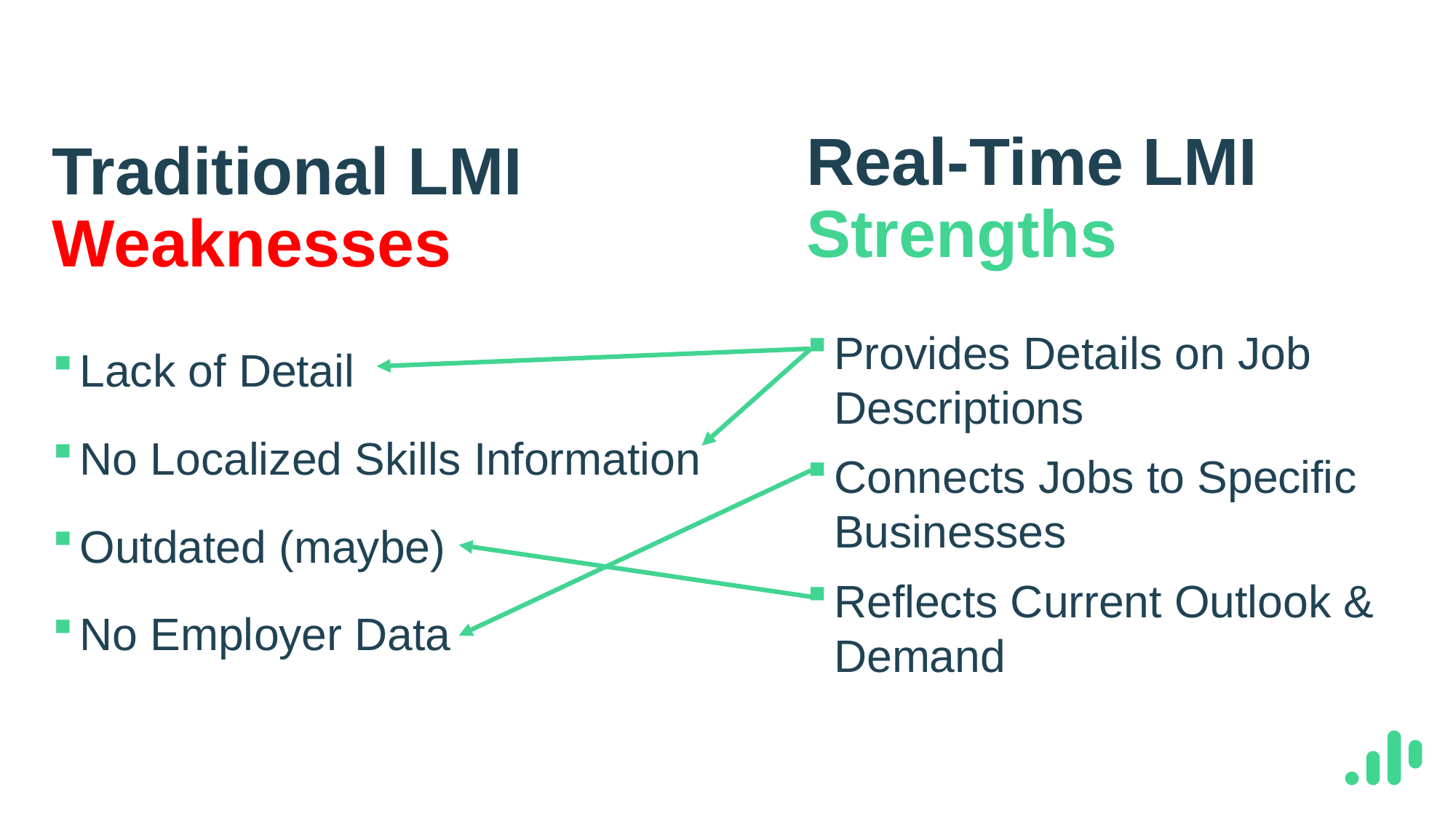

Traditional LMI Weaknesses
Real-Time LMI Strengths
Provides Details on Job Descriptions
Connects Jobs to Specific Businesses
Reflects Current Outlook & Demand
Lack of Detail
No Localized Skills Information
Outdated (maybe)
No Employer Data